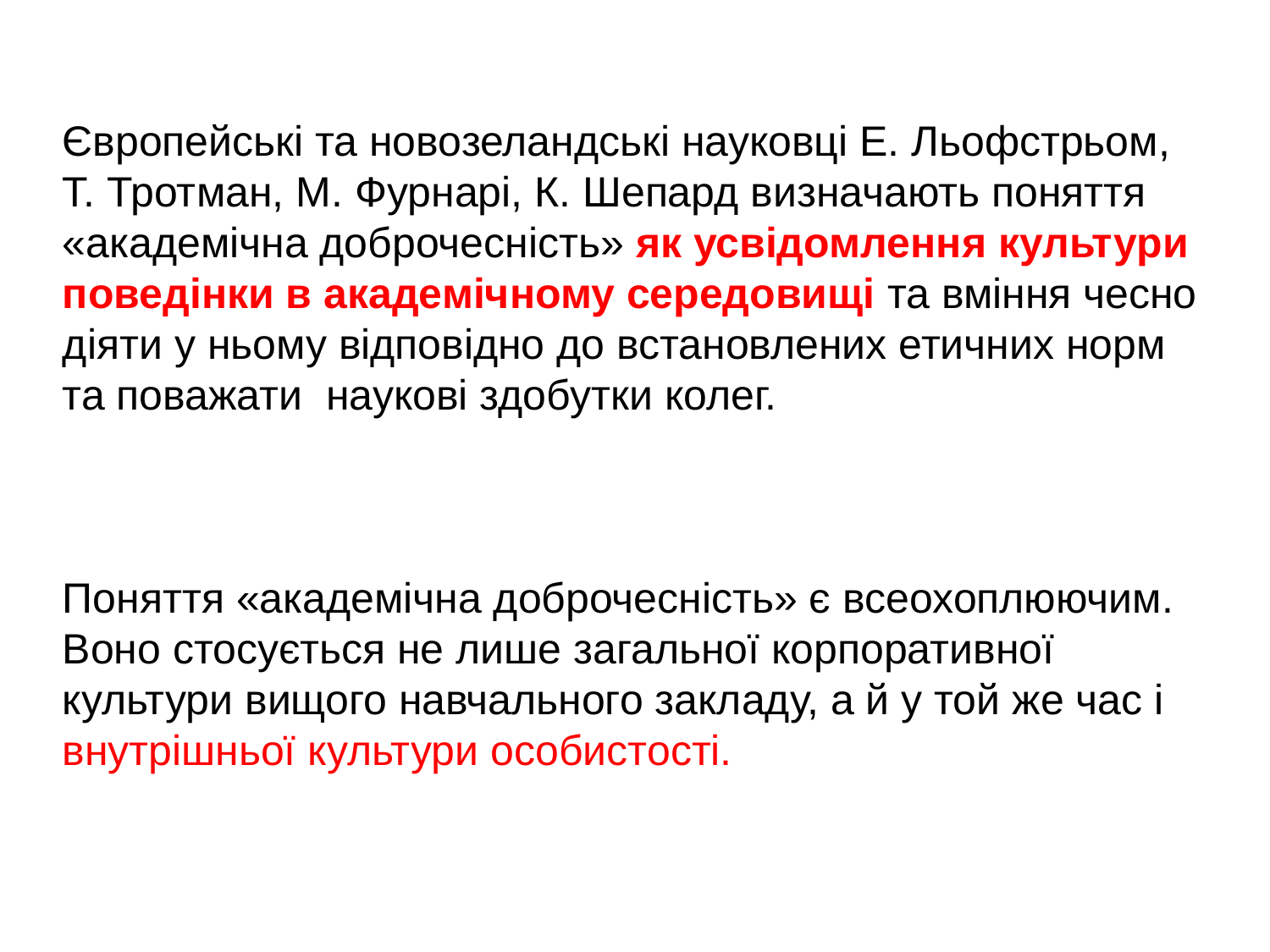

Європейські та новозеландські науковці Е. Льофстрьом, Т. Тротман, М. Фурнарі, К. Шепард визначають поняття «академічна доброчесність» як усвідомлення культури поведінки в академічному середовищі та вміння чесно діяти у ньому відповідно до встановлених етичних норм та поважати  наукові здобутки колег.

Поняття «академічна доброчесність» є всеохоплюючим. Воно стосується не лише загальної корпоративної культури вищого навчального закладу, а й у той же час і внутрішньої культури особистості.